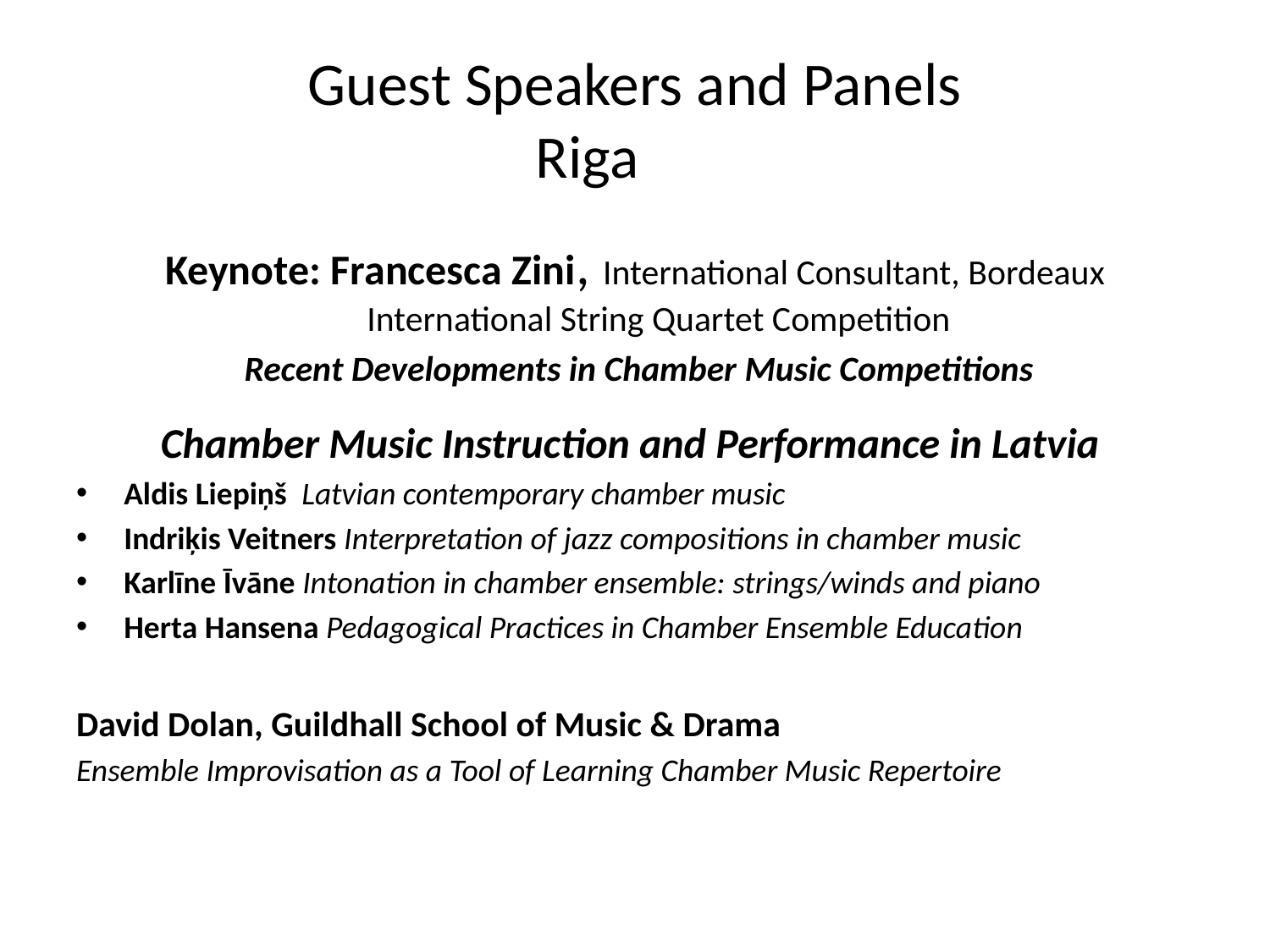

# Guest Speakers and Panels Riga
Keynote: Francesca Zini, International Consultant, Bordeaux International String Quartet Competition
 Recent Developments in Chamber Music Competitions

Chamber Music Instruction and Performance in Latvia
Aldis Liepiņš  Latvian contemporary chamber music
Indriķis Veitners Interpretation of jazz compositions in chamber music
Karlīne Īvāne Intonation in chamber ensemble: strings/winds and piano
Herta Hansena Pedagogical Practices in Chamber Ensemble Education

David Dolan, Guildhall School of Music & Drama
Ensemble Improvisation as a Tool of Learning Chamber Music Repertoire